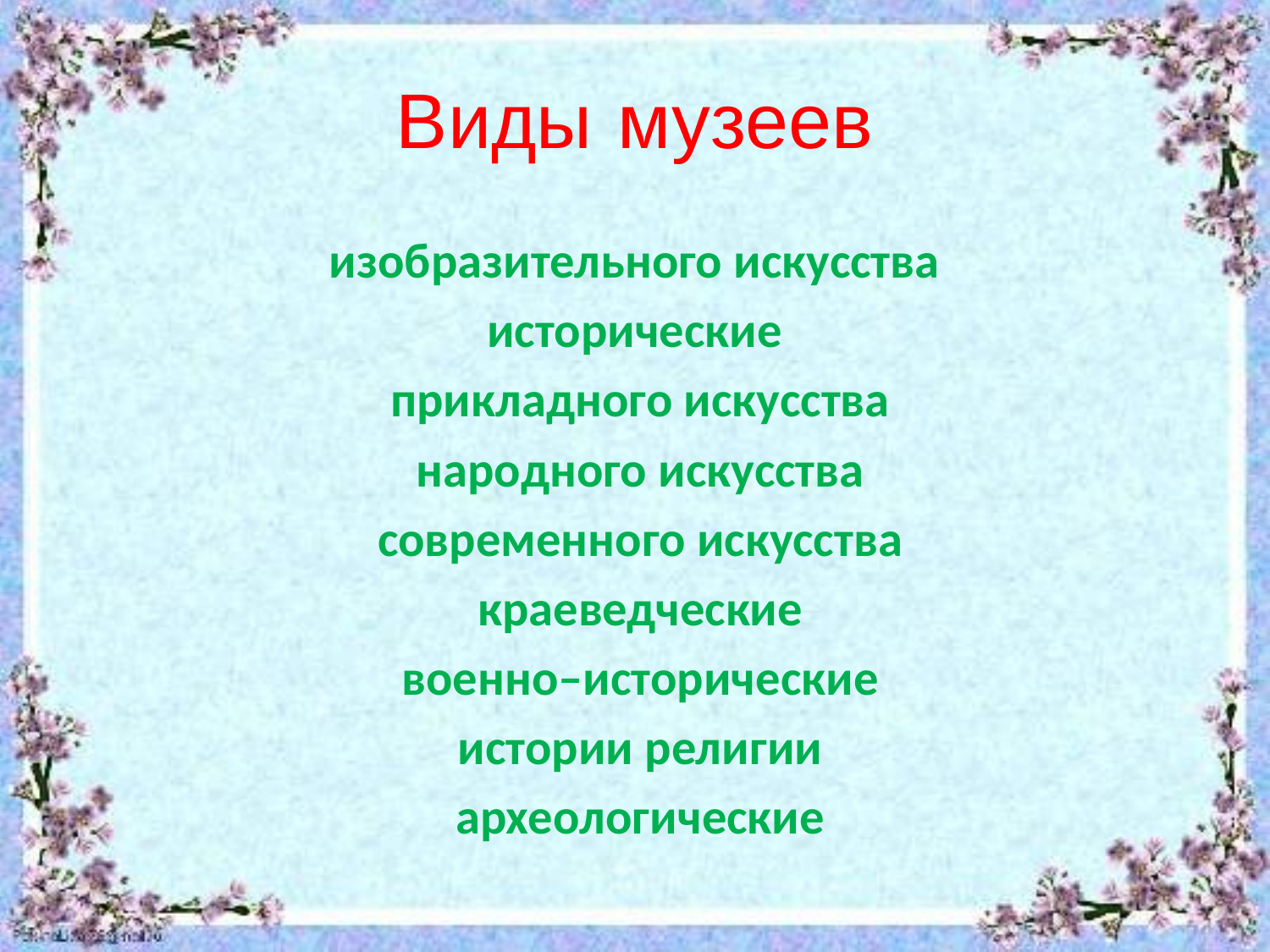

# Виды музеев
изобразительного искусства
исторические
 прикладного искусства
 народного искусства
 современного искусства
 краеведческие
 военно–исторические
 истории религии
 археологические